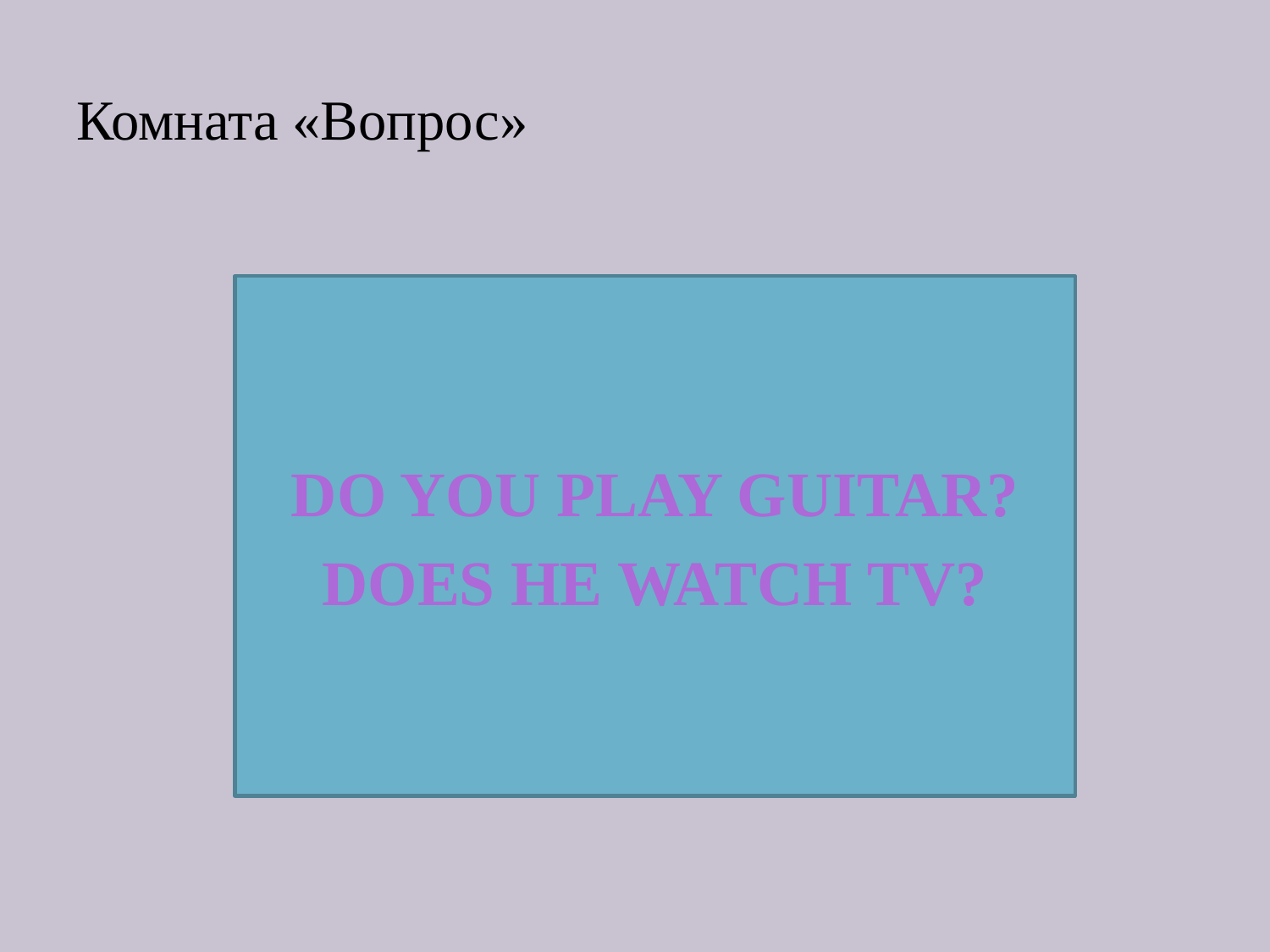

# Комната «Вопрос»

DO YOU PLAY GUITAR?
DOES HE WATCH TV?